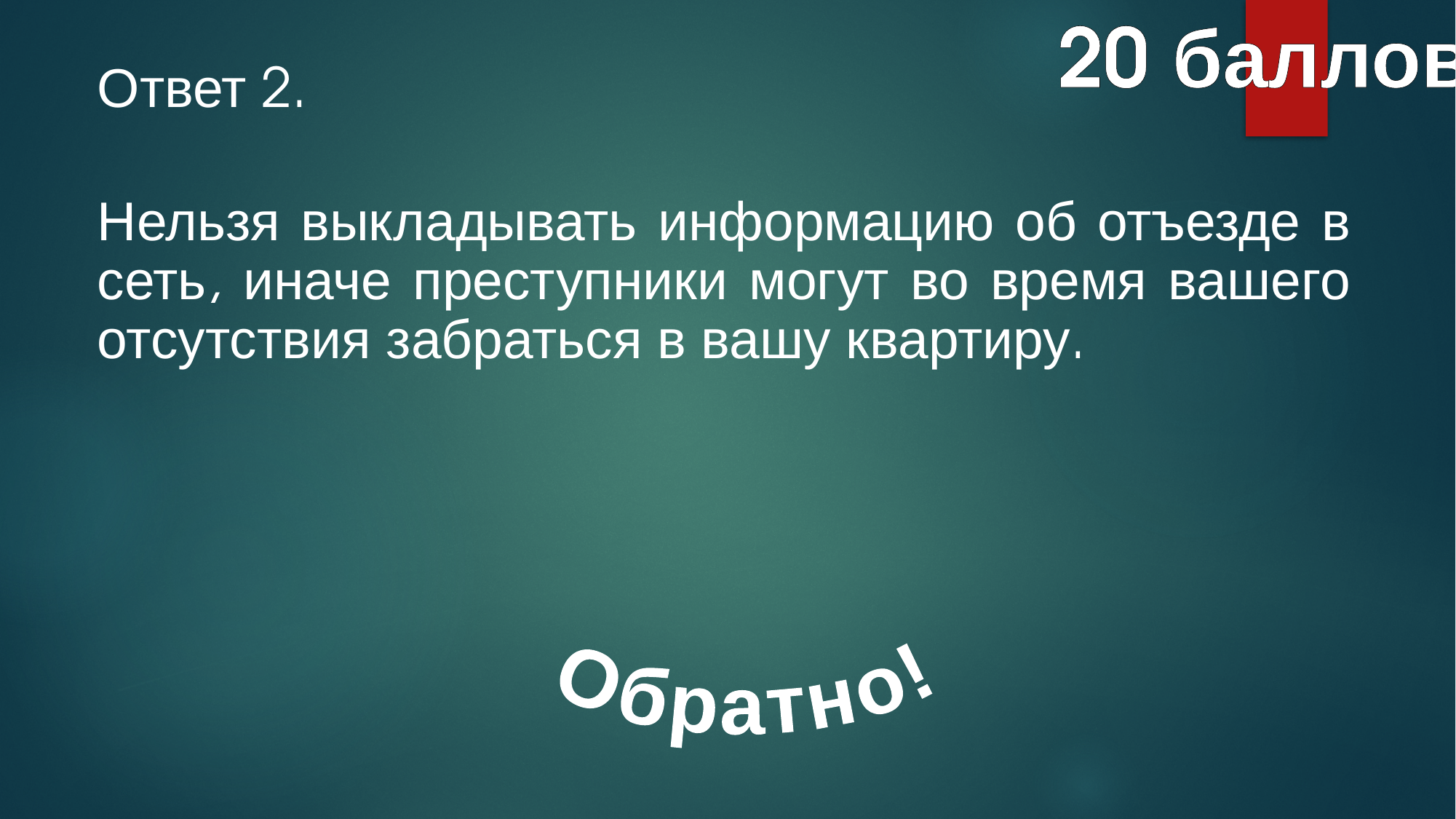

20 баллов
Ответ 2.
Нельзя выкладывать информацию об отъезде в сеть, иначе преступники могут во время вашего отсутствия забраться в вашу квартиру.
Обратно!